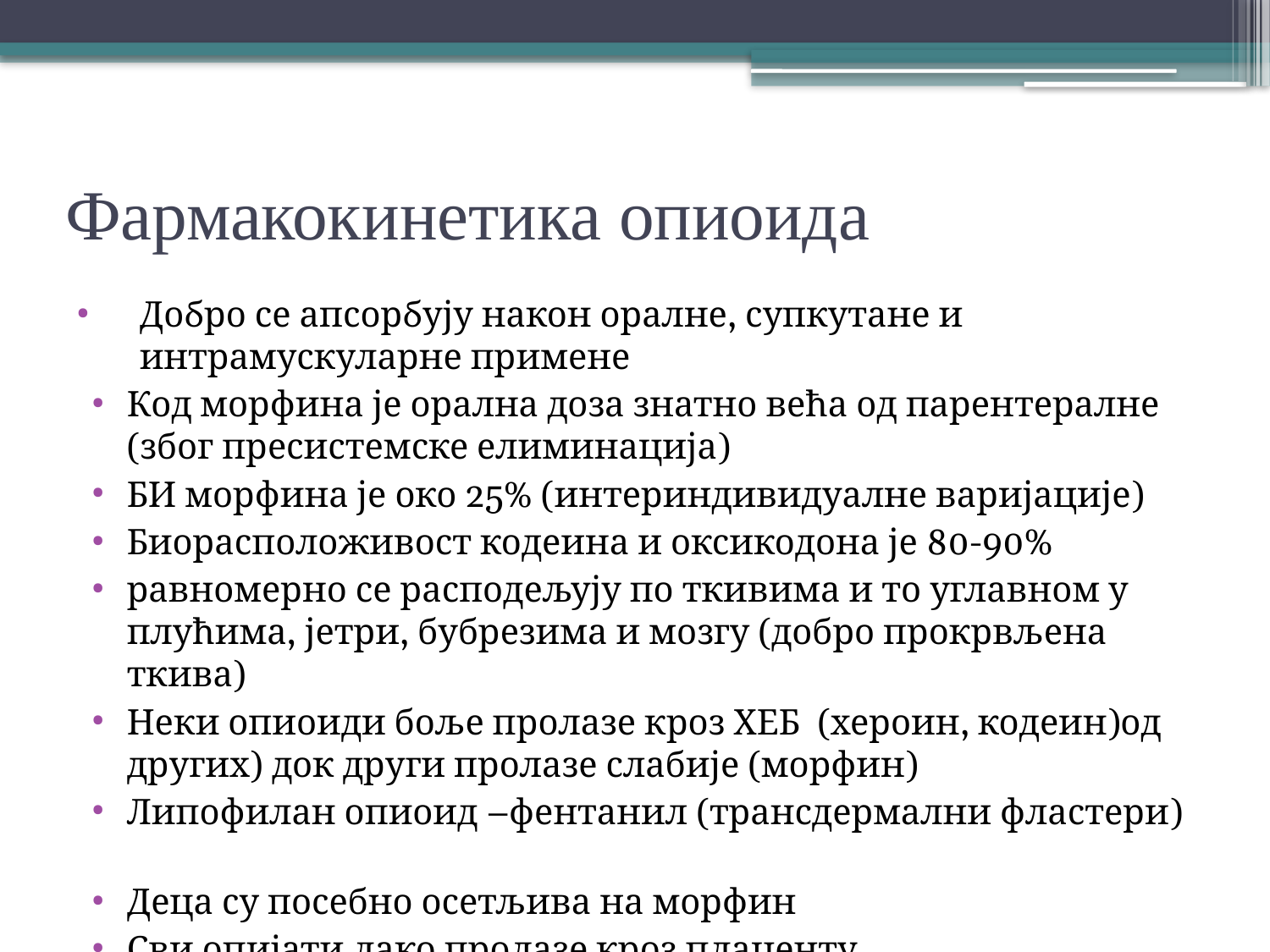

# Фармакокинетика опиоида
Добро се апсорбују након оралне, супкутане и интрамускуларне примене
Код морфина је орална доза знатно већа од парентералне (због пресистемске елиминација)
БИ морфина је око 25% (интериндивидуалне варијације)
Биорасположивост кодеина и оксикодона је 80-90%
равномерно се расподељују по ткивима и то углавном у плућима, јетри, бубрезима и мозгу (добро прокрвљена ткива)
Неки опиоиди боље пролазе кроз ХЕБ  (хероин, кодеин)од других) док други пролазе слабије (морфин)
Липофилан опиоид –фентанил (трансдермални фластери)
Деца су посебно осетљива на морфин
Сви опијати лако пролазе кроз плаценту